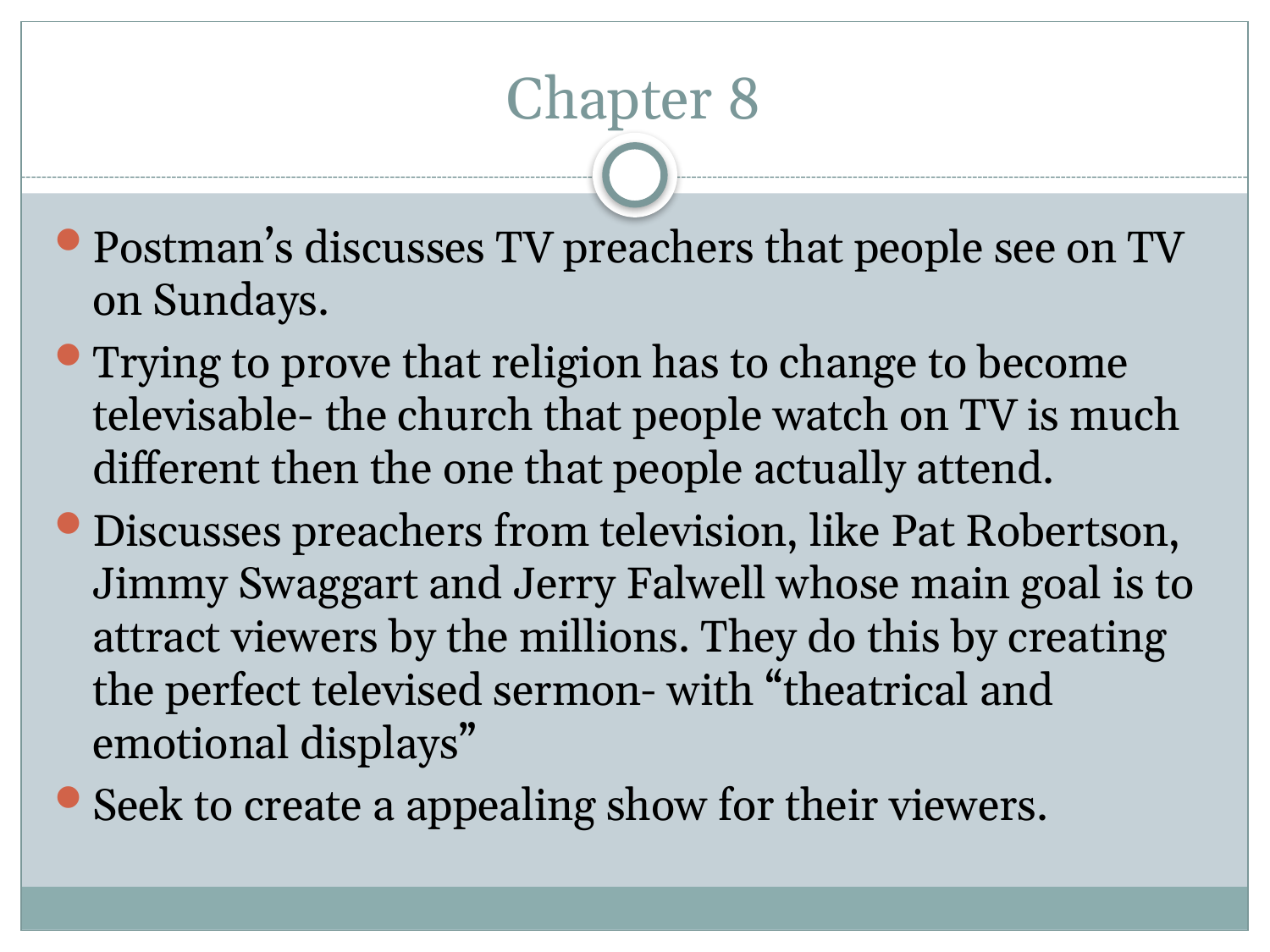

# Chapter 8
Postman’s discusses TV preachers that people see on TV on Sundays.
Trying to prove that religion has to change to become televisable- the church that people watch on TV is much different then the one that people actually attend.
Discusses preachers from television, like Pat Robertson, Jimmy Swaggart and Jerry Falwell whose main goal is to attract viewers by the millions. They do this by creating the perfect televised sermon- with “theatrical and emotional displays”
Seek to create a appealing show for their viewers.